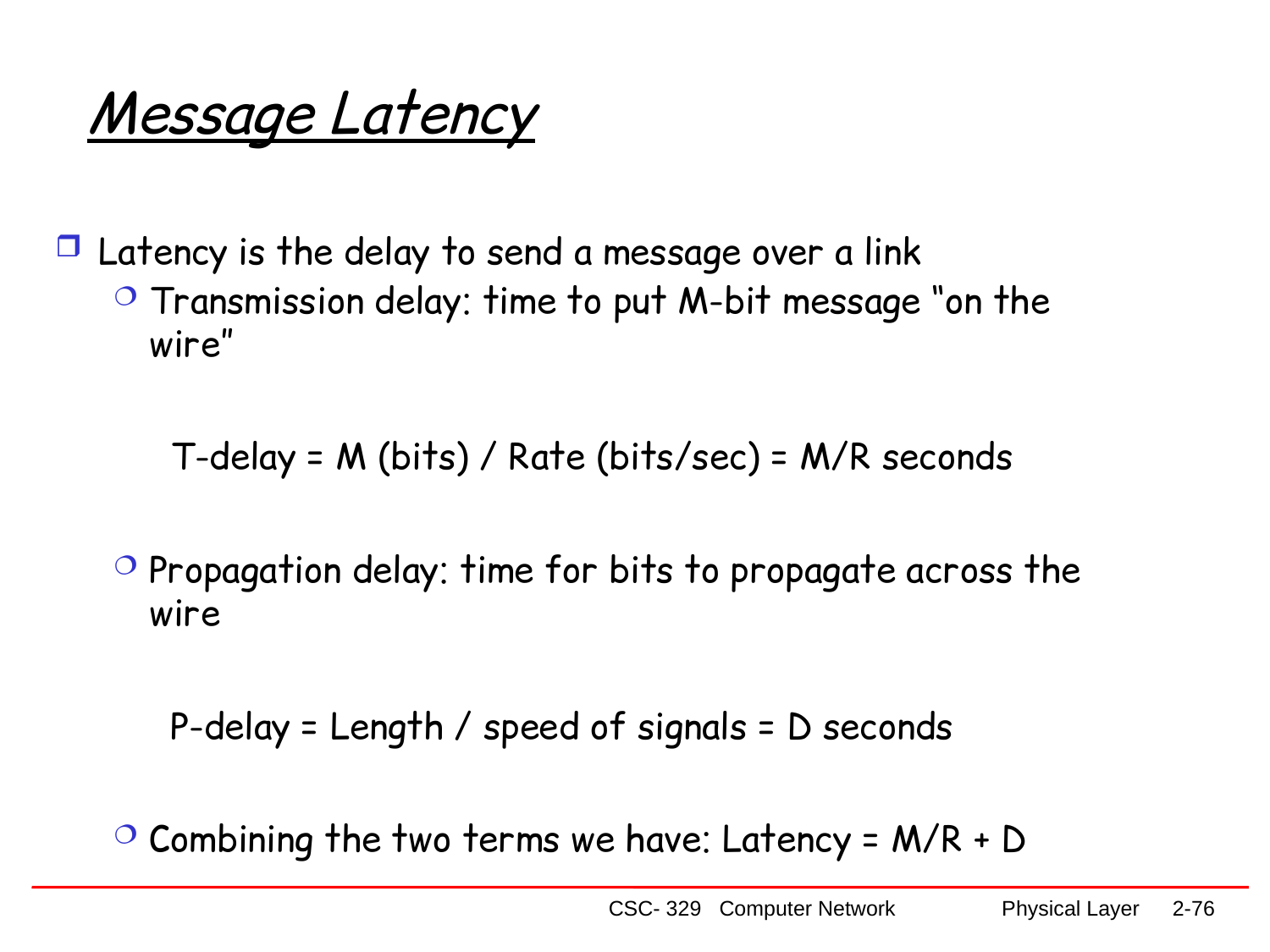

# Message Latency
Latency is the delay to send a message over a link
Transmission delay: time to put M-bit message “on the wire”

T-delay = M (bits) / Rate (bits/sec) = M/R seconds

Propagation delay: time for bits to propagate across the wire

P-delay = Length / speed of signals = D seconds

Combining the two terms we have: Latency = M/R + D

CSC- 329   Computer Network                  Physical Layer
2-76